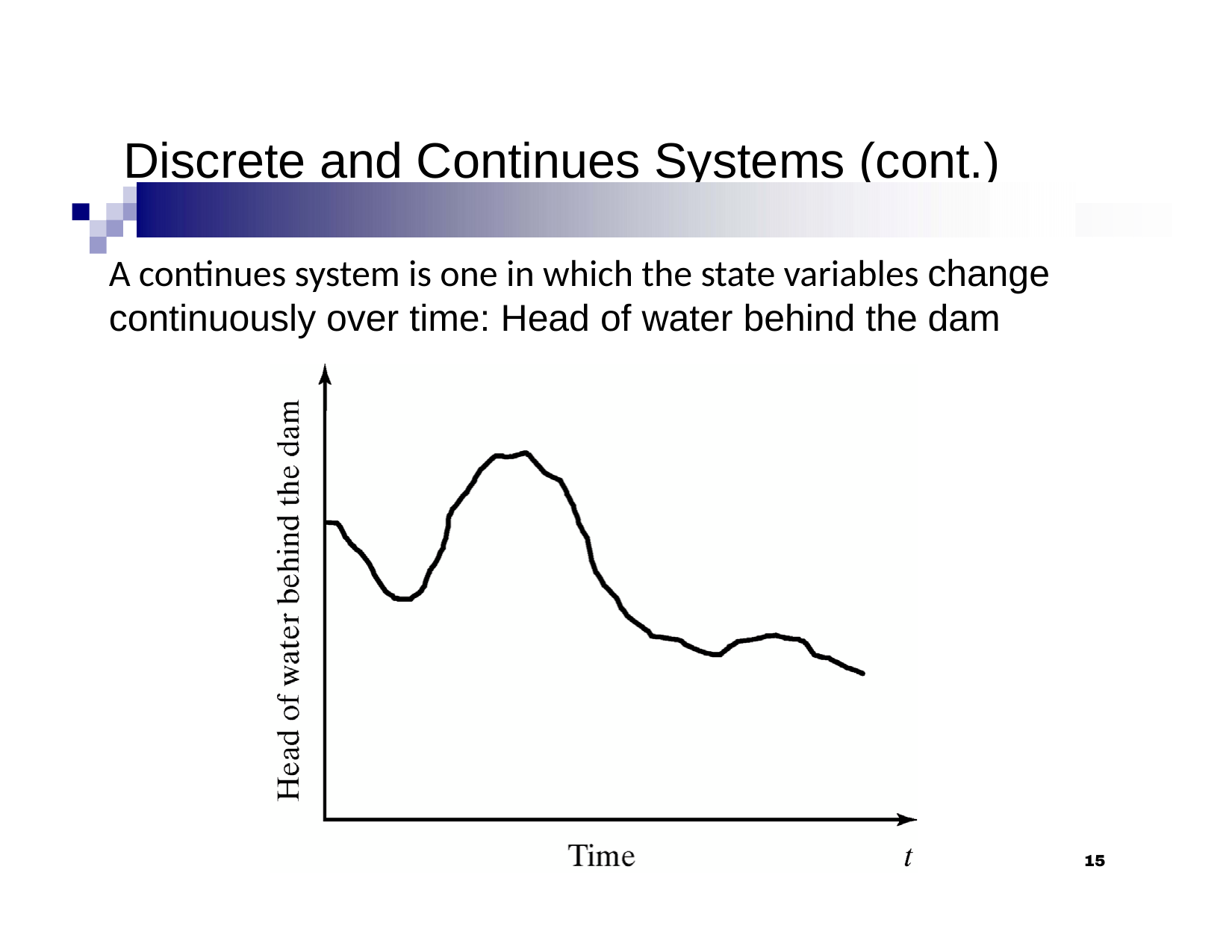

Discrete and Continues Systems (cont.)

A continues system is one in which the state variables change continuously over time: Head of water behind the dam

15